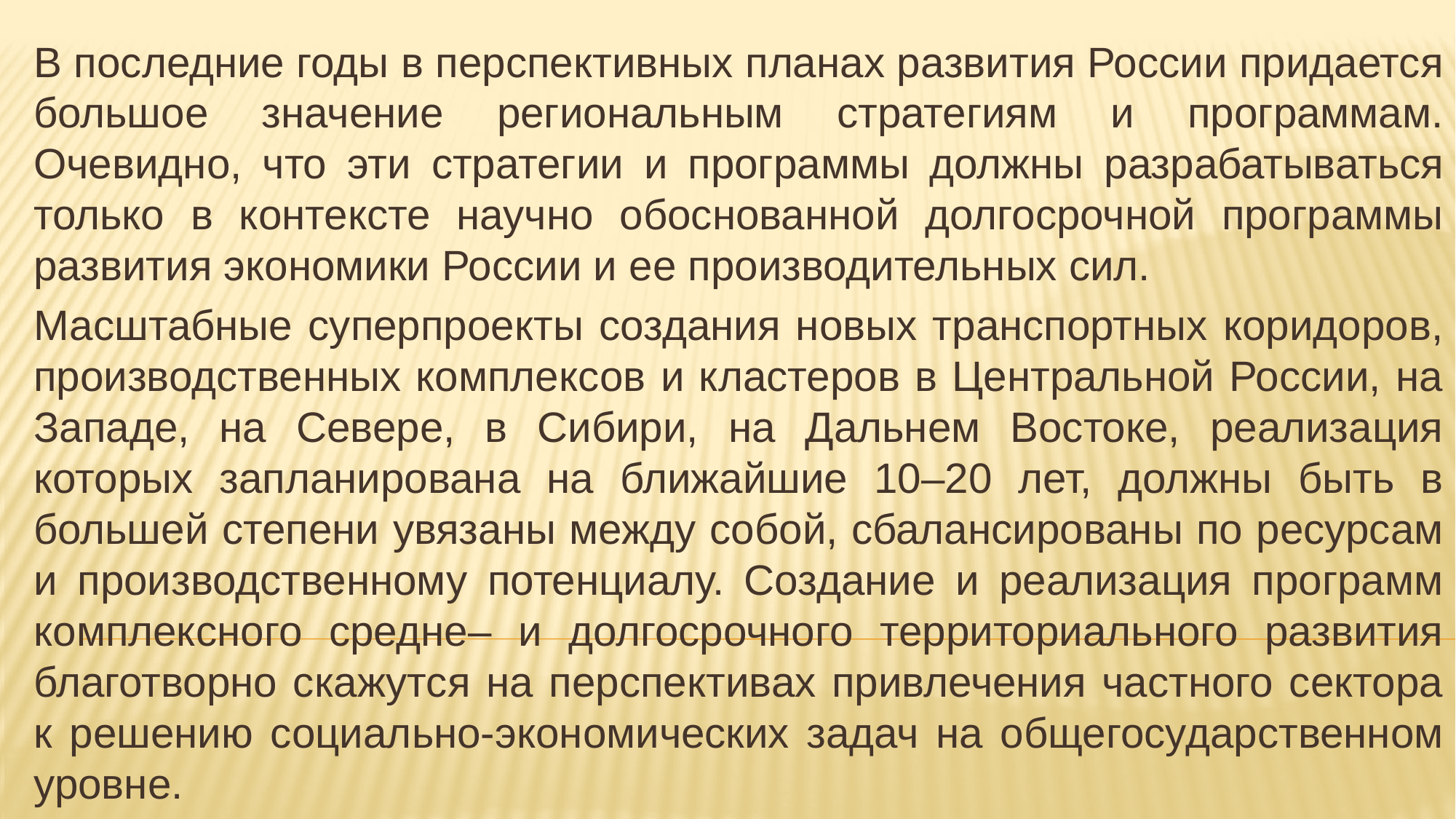

В последние годы в перспективных планах развития России придается большое значение региональным стратегиям и программам. Очевидно, что эти стратегии и программы должны разрабатываться только в контексте научно обоснованной долгосрочной программы развития экономики России и ее производительных сил.
Масштабные суперпроекты создания новых транспортных коридоров, производственных комплексов и кластеров в Центральной России, на Западе, на Севере, в Сибири, на Дальнем Востоке, реализация которых запланирована на ближайшие 10–20 лет, должны быть в большей степени увязаны между собой, сбалансированы по ресурсам и производственному потенциалу. Создание и реализация программ комплексного средне– и долгосрочного территориального развития благотворно скажутся на перспективах привлечения частного сектора к решению социально-экономических задач на общегосударственном уровне.